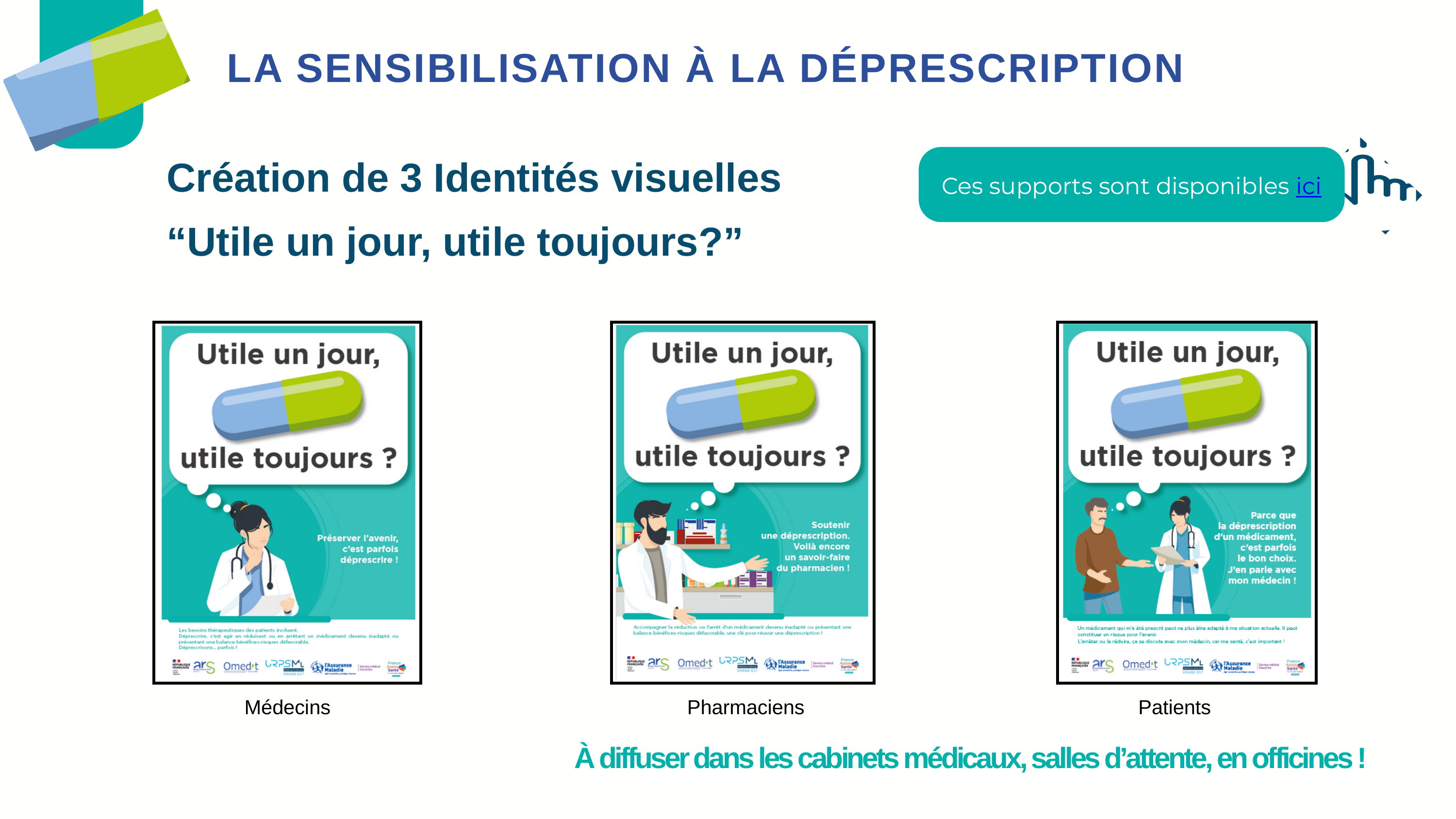

LA SENSIBILISATION À LA DÉPRESCRIPTION
Création de 3 Identités visuelles “Utile un jour, utile toujours?”

Ces supports sont disponibles ici

Médecins
Pharmaciens
Patients
À diffuser dans les cabinets médicaux, salles d’attente, en officines !